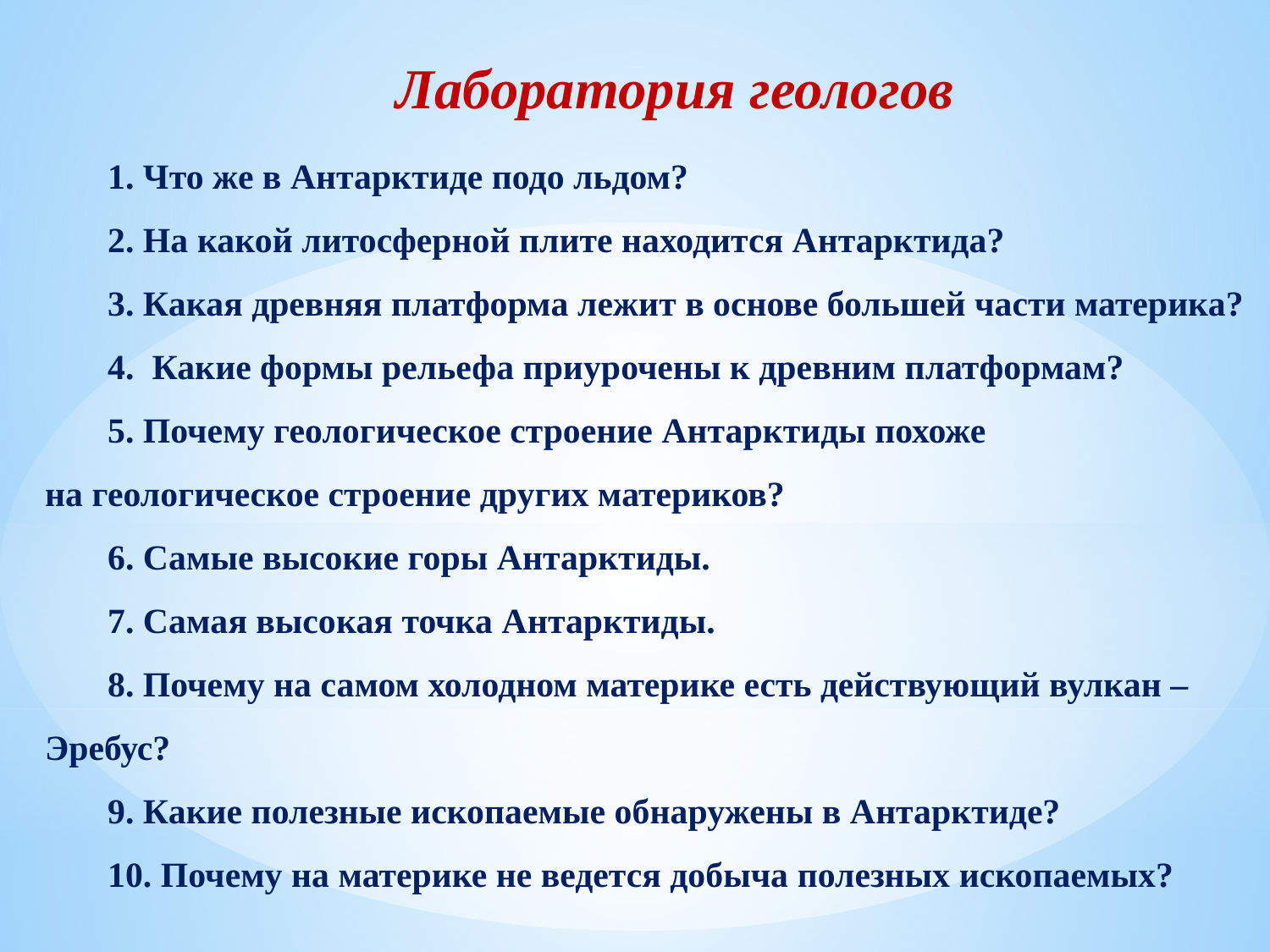

Лаборатория геологов
1. Что же в Антарктиде подо льдом?
2. На какой литосферной плите находится Антарктида?
3. Какая древняя платформа лежит в основе большей части материка?
4.  Какие формы рельефа приурочены к древним платформам?
5. Почему геологическое строение Антарктиды похоже                           на геологическое строение других материков?
6. Самые высокие горы Антарктиды.
7. Самая высокая точка Антарктиды.
8. Почему на самом холодном материке есть действующий вулкан – Эребус?
9. Какие полезные ископаемые обнаружены в Антарктиде?
10. Почему на материке не ведется добыча полезных ископаемых?